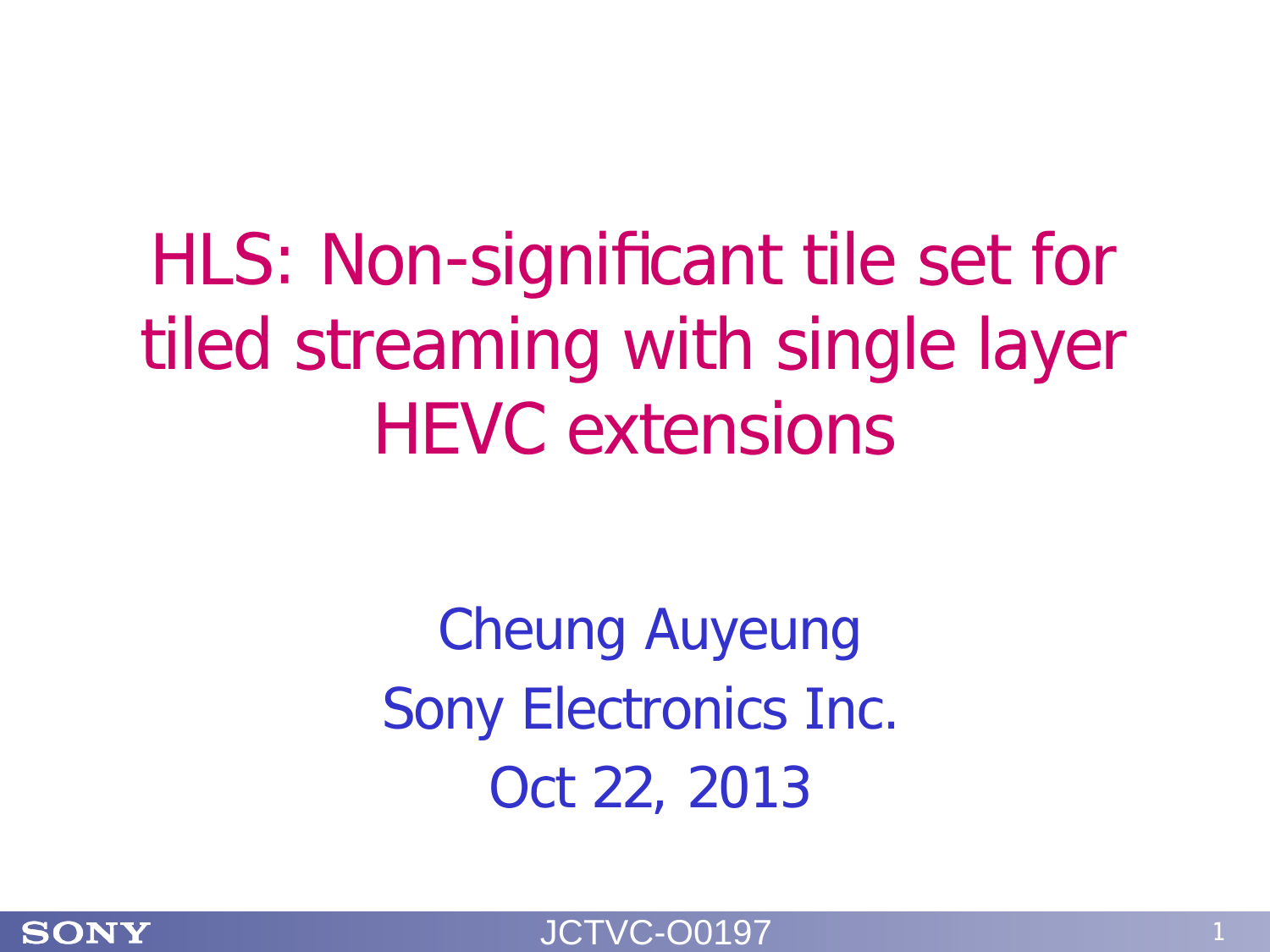

# HLS: Non-significant tile set for tiled streaming with single layer HEVC extensions
Cheung Auyeung
Sony Electronics Inc.
Oct 22, 2013
JCTVC-O0197
1